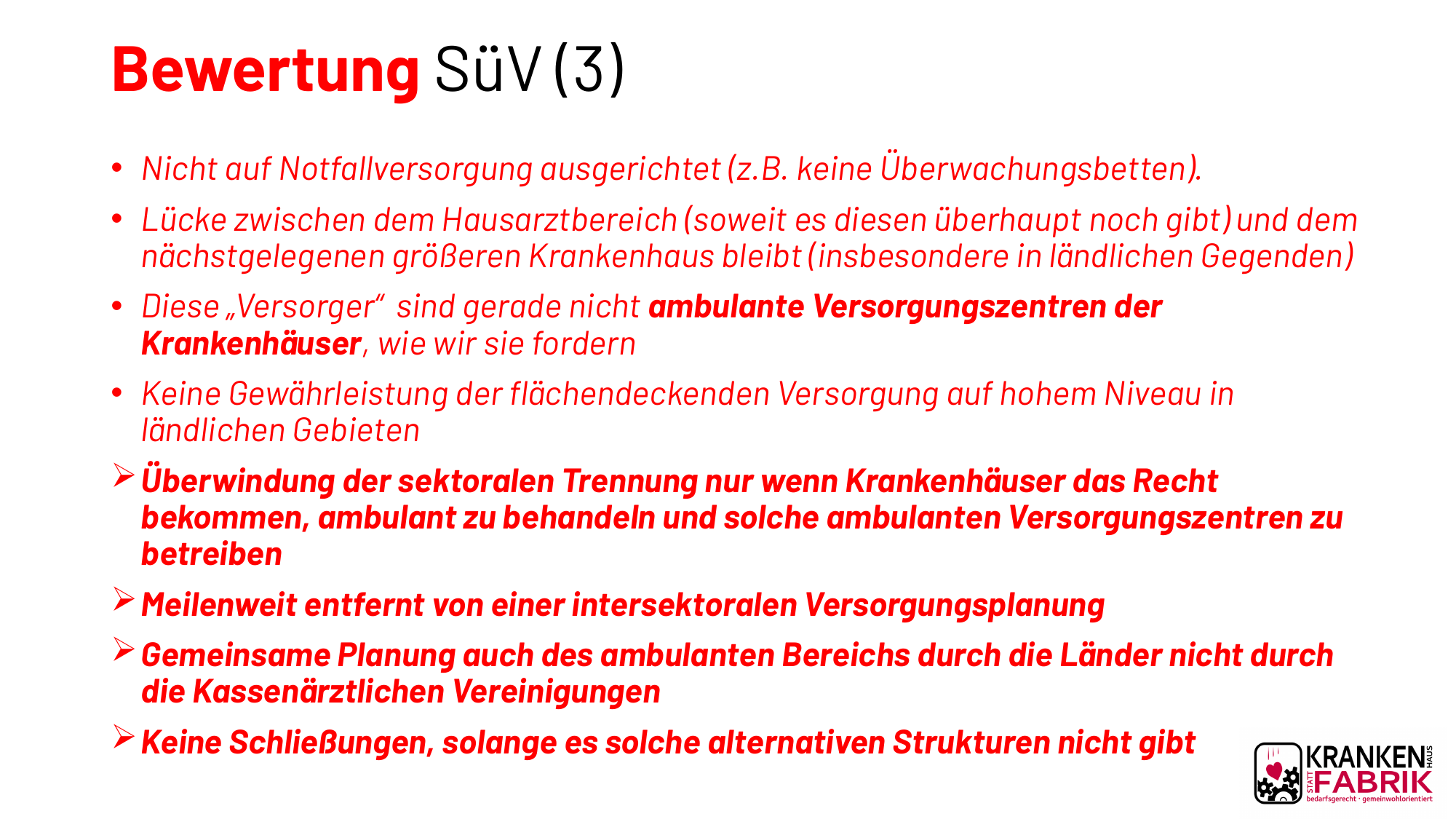

# Bewertung SüV (3)
Nicht auf Notfallversorgung ausgerichtet (z.B. keine Überwachungsbetten).
Lücke zwischen dem Hausarztbereich (soweit es diesen überhaupt noch gibt) und dem nächstgelegenen größeren Krankenhaus bleibt (insbesondere in ländlichen Gegenden)
Diese „Versorger“  sind gerade nicht ambulante Versorgungszentren der Krankenhäuser, wie wir sie fordern
Keine Gewährleistung der flächendeckenden Versorgung auf hohem Niveau in ländlichen Gebieten
Überwindung der sektoralen Trennung nur wenn Krankenhäuser das Recht bekommen, ambulant zu behandeln und solche ambulanten Versorgungszentren zu betreiben
Meilenweit entfernt von einer intersektoralen Versorgungsplanung
Gemeinsame Planung auch des ambulanten Bereichs durch die Länder nicht durch die Kassenärztlichen Vereinigungen
Keine Schließungen, solange es solche alternativen Strukturen nicht gibt